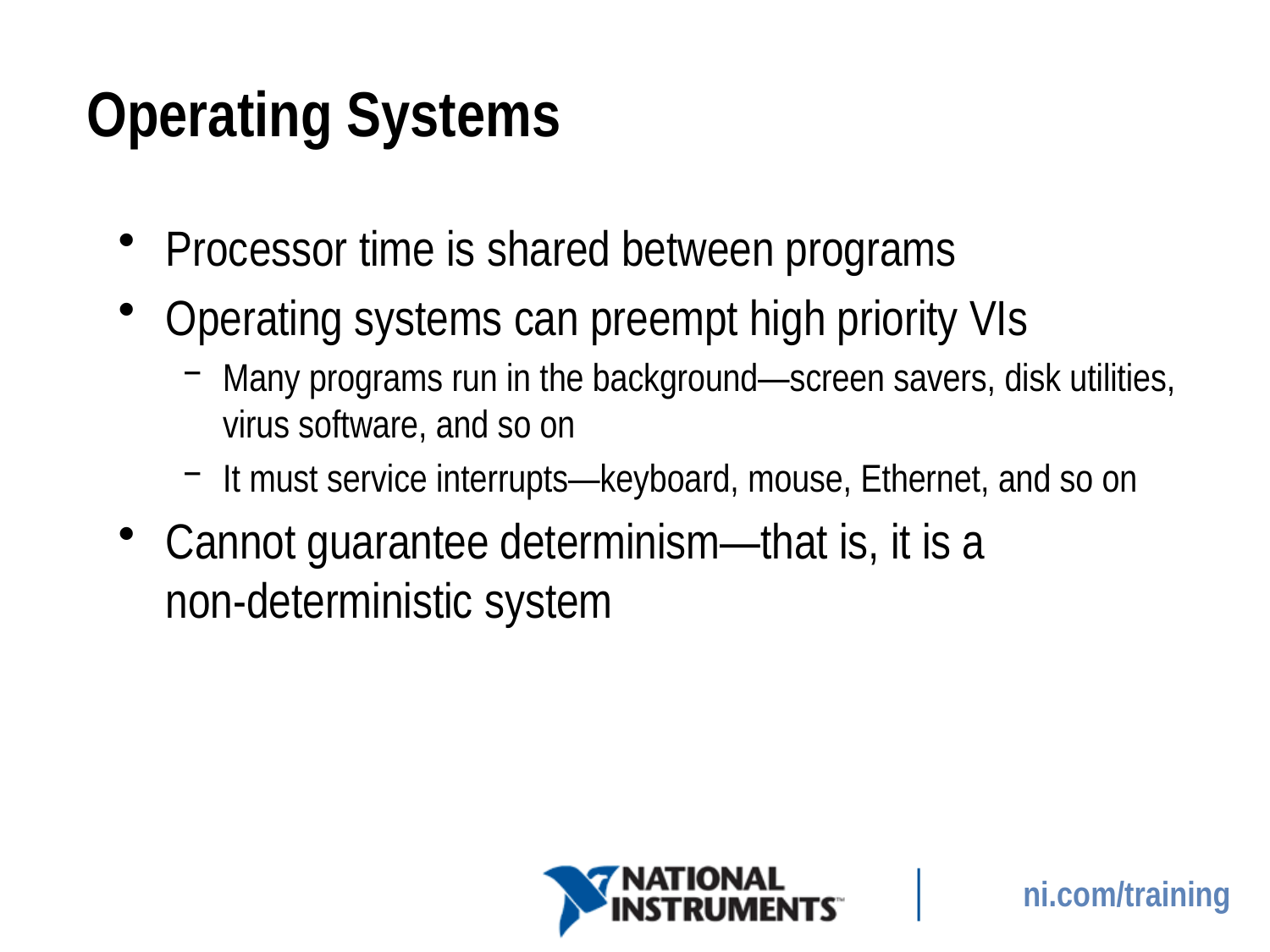

# Operating Systems
Processor time is shared between programs
Operating systems can preempt high priority VIs
Many programs run in the background—screen savers, disk utilities, virus software, and so on
It must service interrupts—keyboard, mouse, Ethernet, and so on
Cannot guarantee determinism—that is, it is a
non-deterministic system